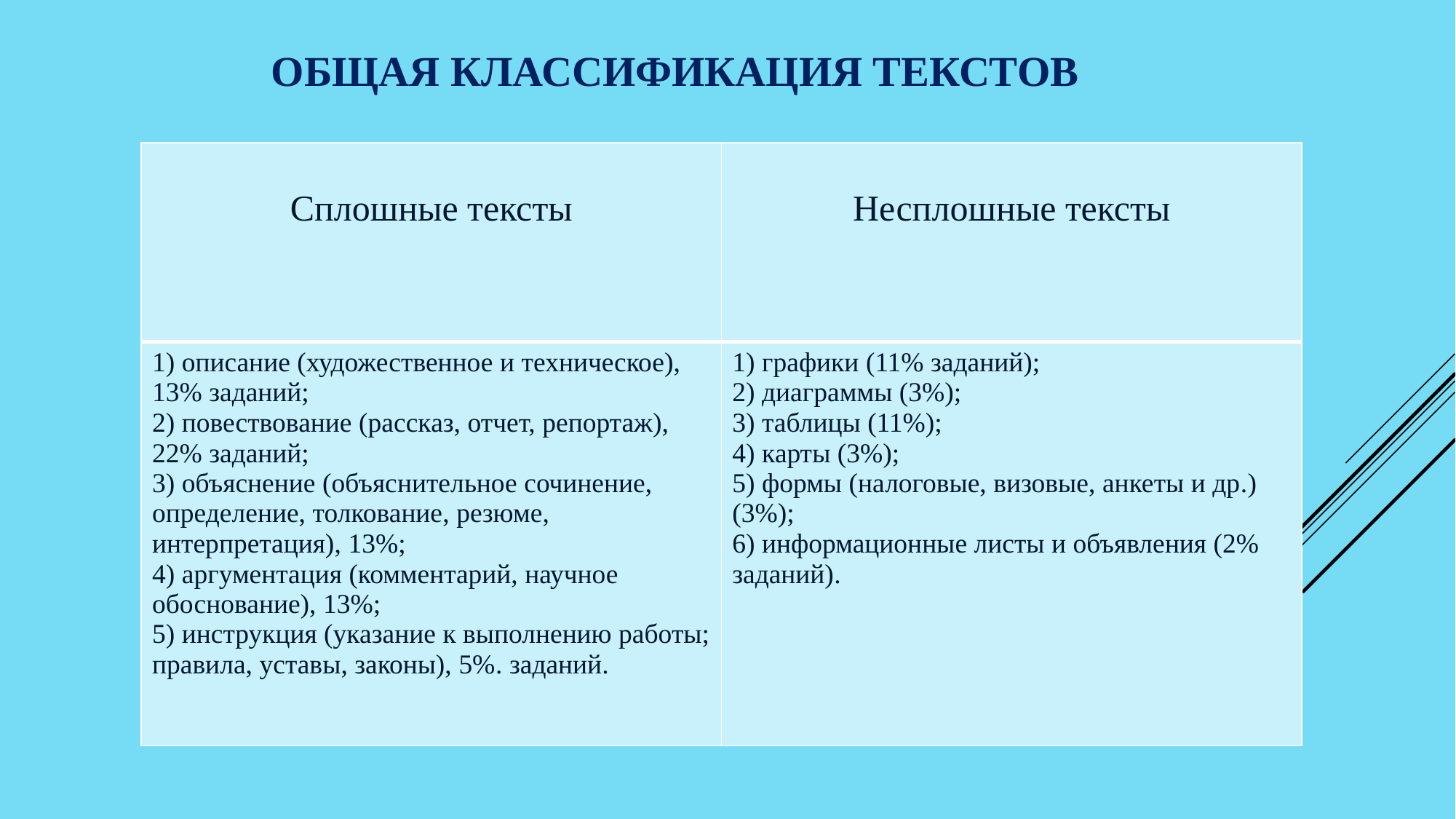

ОБЩАЯ КЛАССИФИКАЦИЯ ТЕКСТОВ

| Сплошные тексты | Несплошные тексты |
| --- | --- |
| 1) описание (художественное и техническое), 13% заданий; 2) повествование (рассказ, отчет, репортаж), 22% заданий; 3) объяснение (объяснительное сочинение, определение, толкование, резюме, интерпретация), 13%; 4) аргументация (комментарий, научное обоснование), 13%; 5) инструкция (указание к выполнению работы; правила, уставы, законы), 5%. заданий. | 1) графики (11% заданий); 2) диаграммы (3%); 3) таблицы (11%); 4) карты (3%); 5) формы (налоговые, визовые, анкеты и др.) (3%); 6) информационные листы и объявления (2% заданий). |